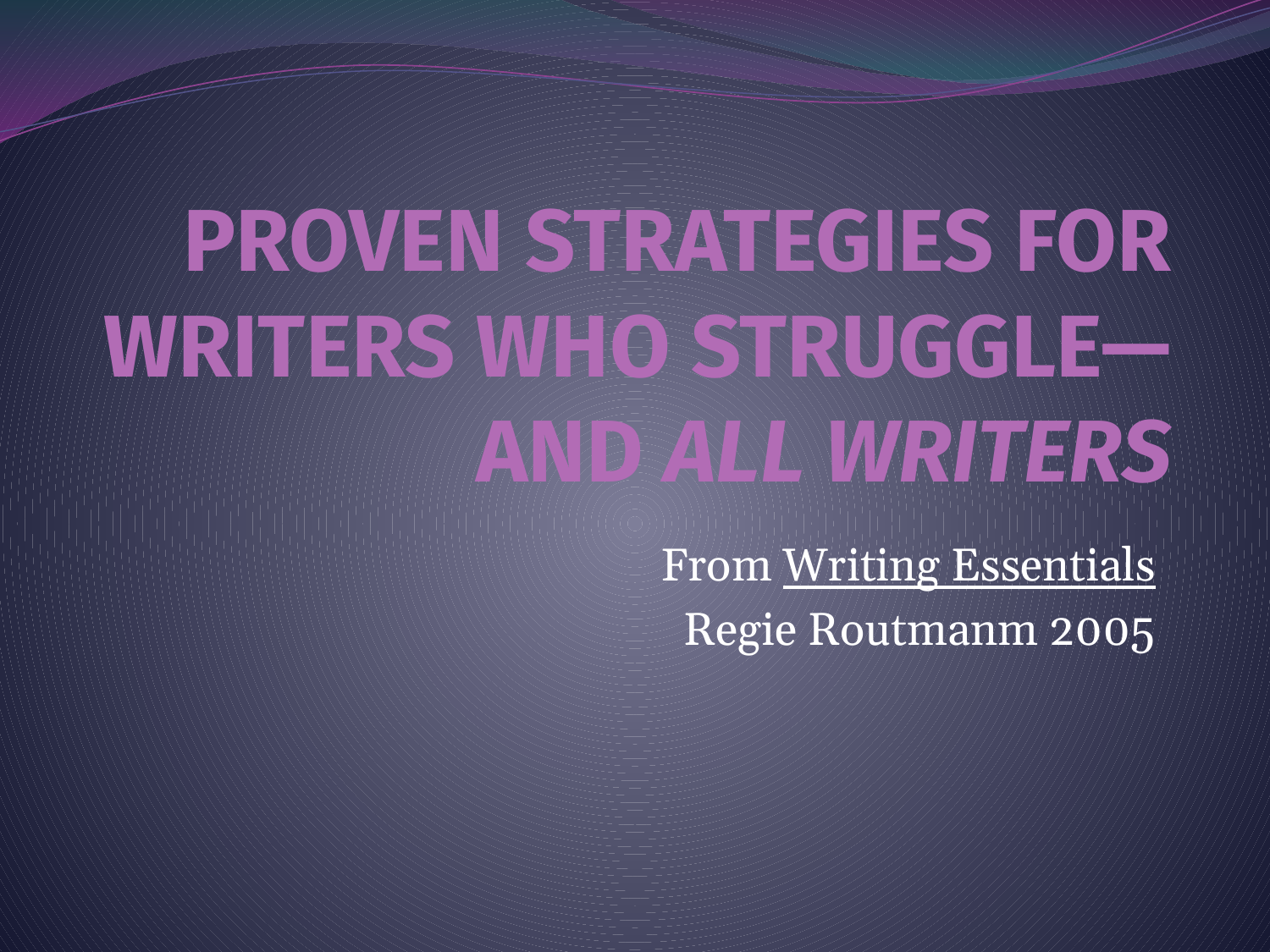

# PROVEN STRATEGIES FOR WRITERS WHO STRUGGLE— AND ALL WRITERS
From Writing Essentials
Regie Routmanm 2005